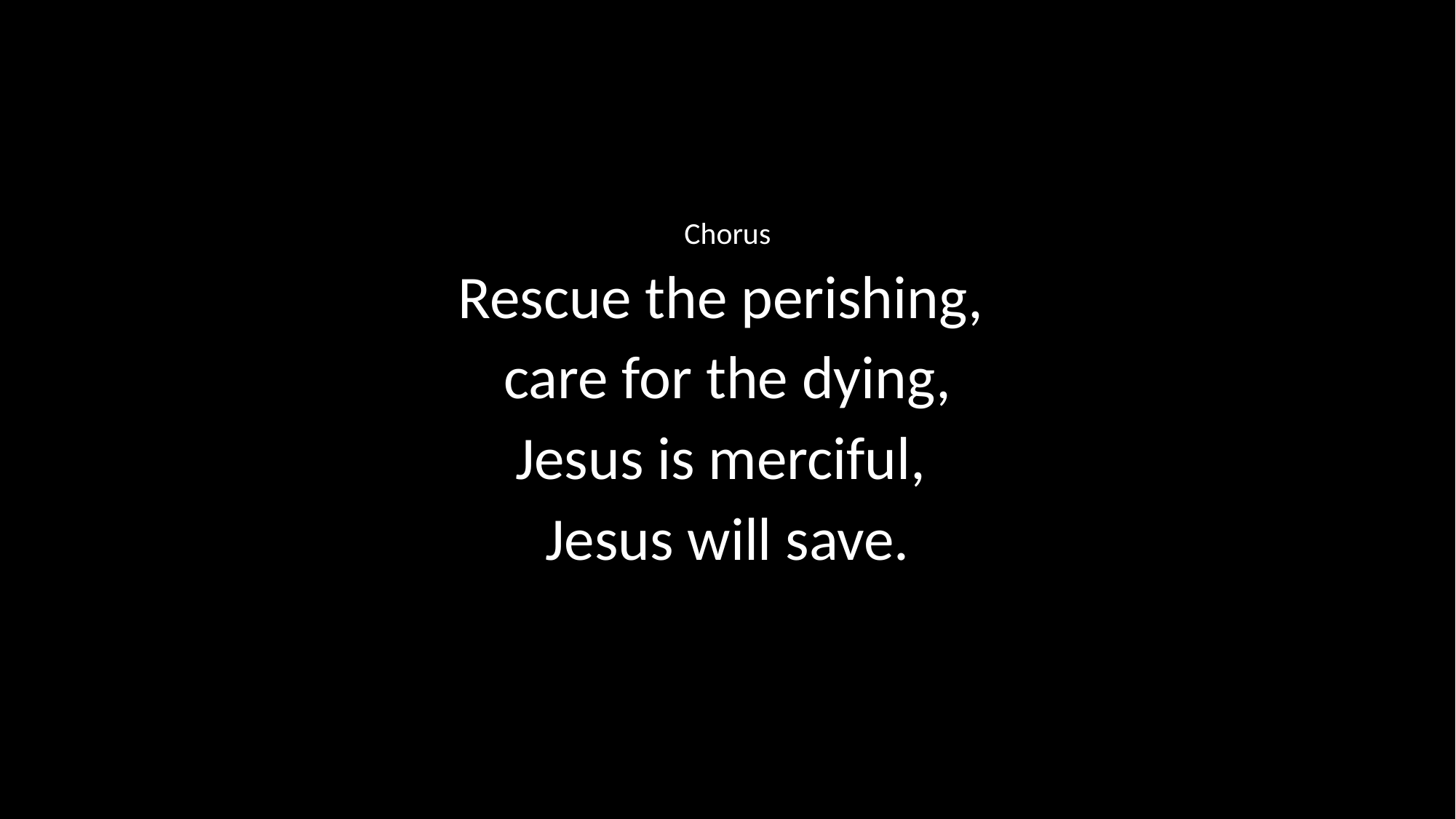

Chorus
Rescue the perishing,
care for the dying,
Jesus is merciful,
Jesus will save.